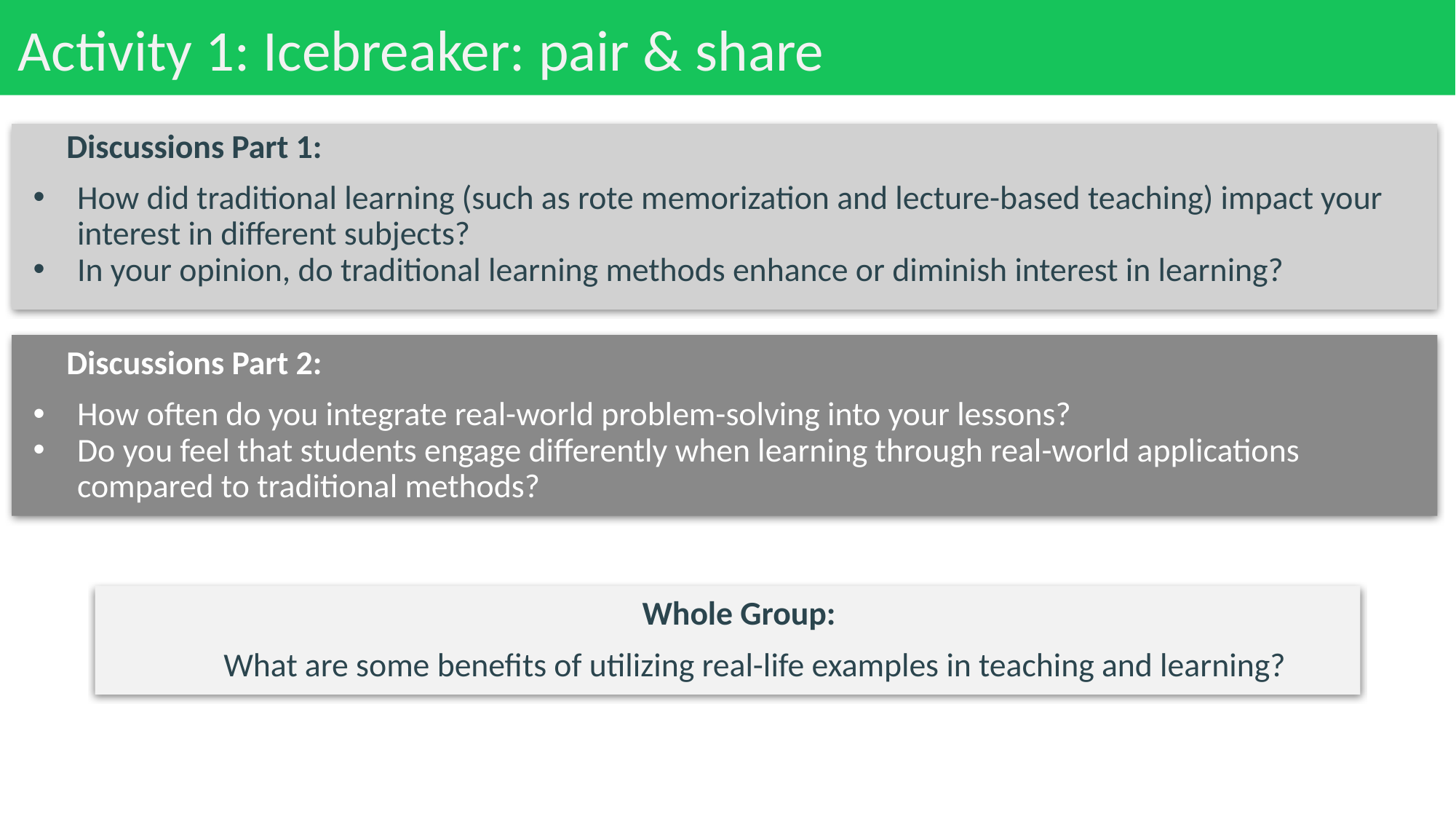

# Activity 1: Icebreaker: pair & share
Discussions Part 1:
How did traditional learning (such as rote memorization and lecture-based teaching) impact your interest in different subjects?
In your opinion, do traditional learning methods enhance or diminish interest in learning?
Discussions Part 2:
How often do you integrate real-world problem-solving into your lessons?
Do you feel that students engage differently when learning through real-world applications compared to traditional methods?
    Whole Group:
What are some benefits of utilizing real-life examples in teaching and learning?